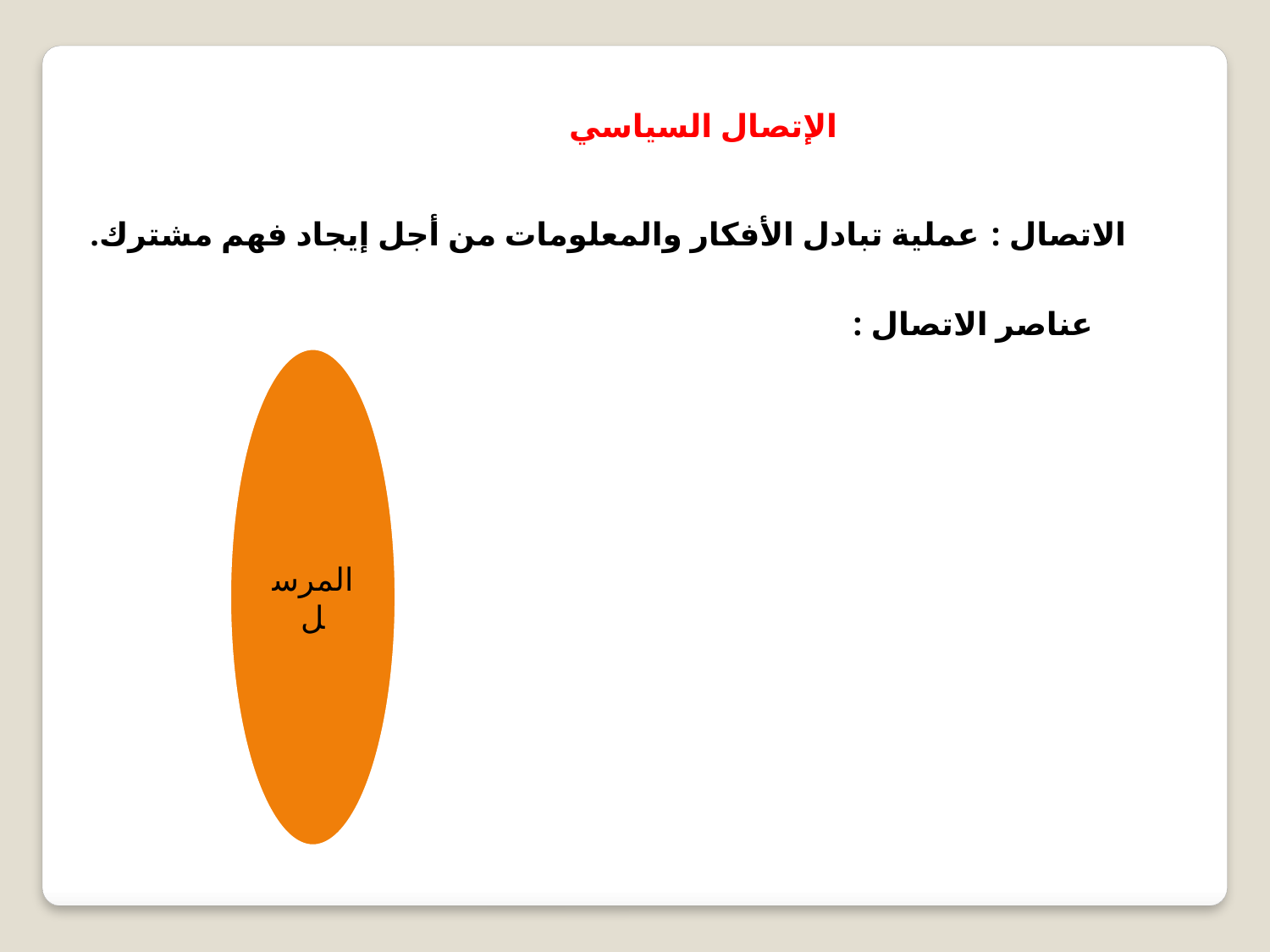

الإتصال السياسي
عملية تبادل الأفكار والمعلومات من أجل إيجاد فهم مشترك.
الاتصال :
عناصر الاتصال :
الوسيلة
الرسالة